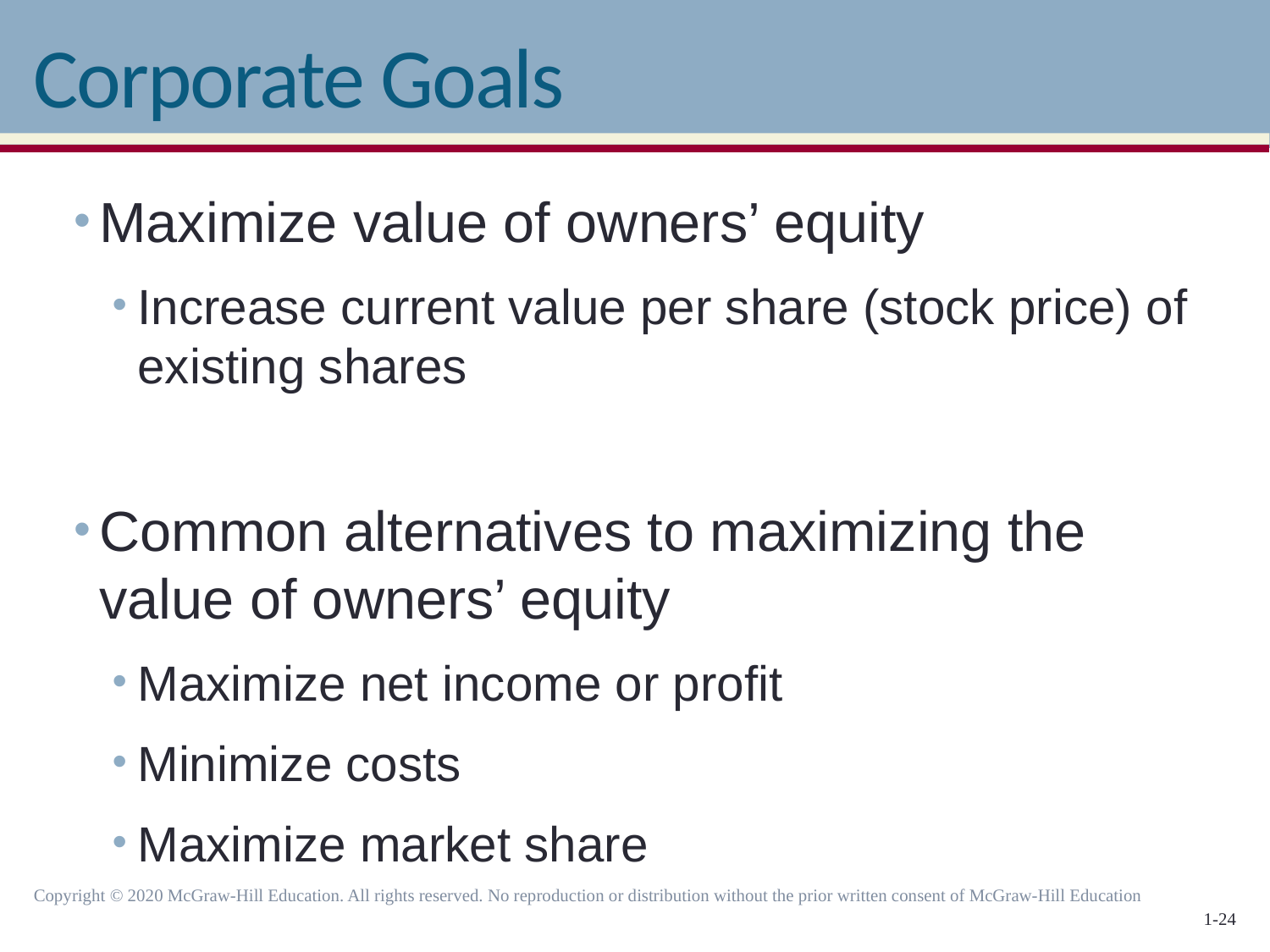

# Corporate Goals
Maximize value of owners’ equity
Increase current value per share (stock price) of existing shares

Common alternatives to maximizing the value of owners’ equity
Maximize net income or profit
Minimize costs
Maximize market share
Copyright © 2020 McGraw-Hill Education. All rights reserved. No reproduction or distribution without the prior written consent of McGraw-Hill Education